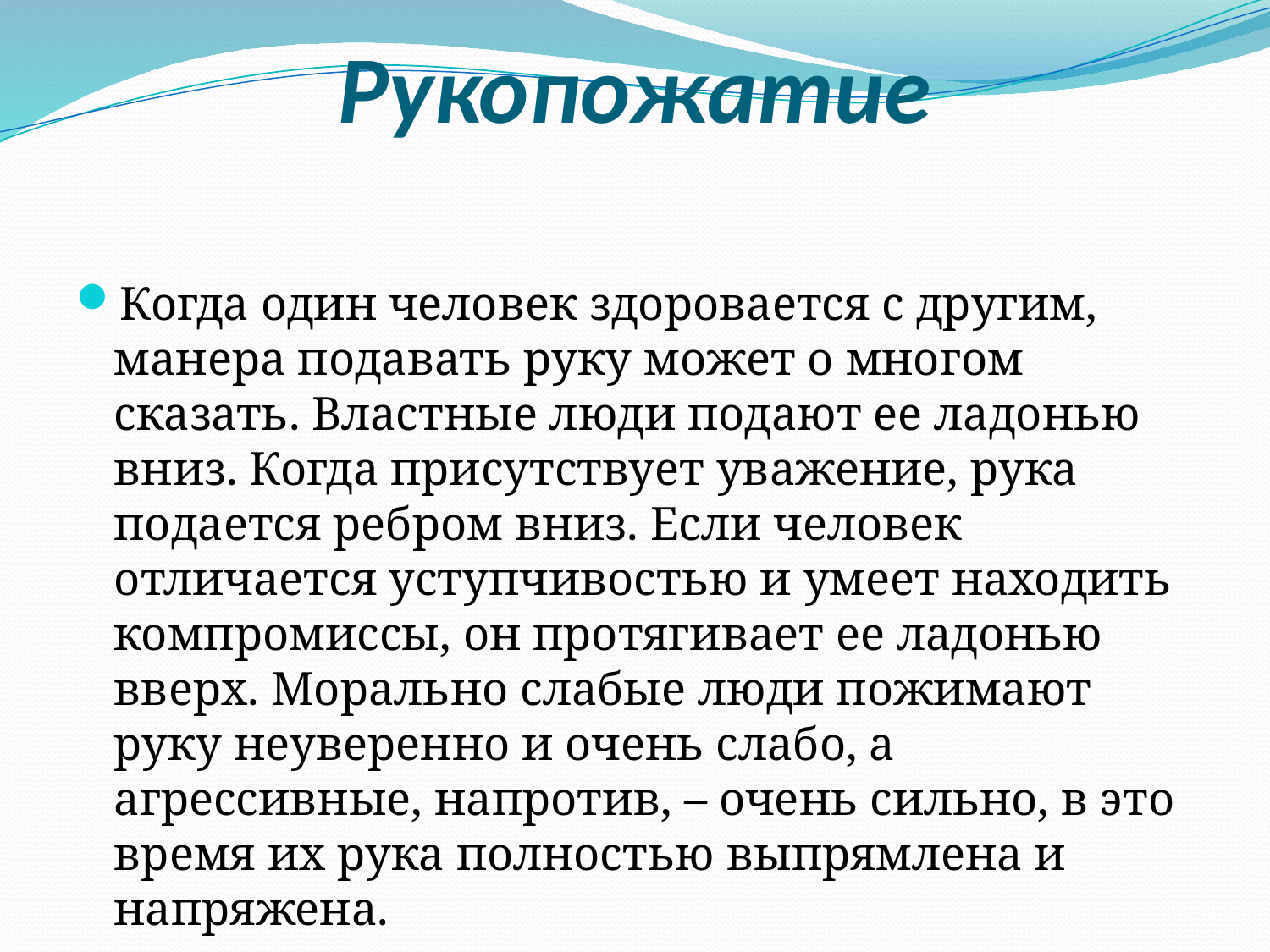

# Рукопожатие
Когда один человек здоровается с другим, манера подавать руку может о многом сказать. Властные люди подают ее ладонью вниз. Когда присутствует уважение, рука подается ребром вниз. Если человек отличается уступчивостью и умеет находить компромиссы, он протягивает ее ладонью вверх. Морально слабые люди пожимают руку неуверенно и очень слабо, а агрессивные, напротив, – очень сильно, в это время их рука полностью выпрямлена и напряжена.